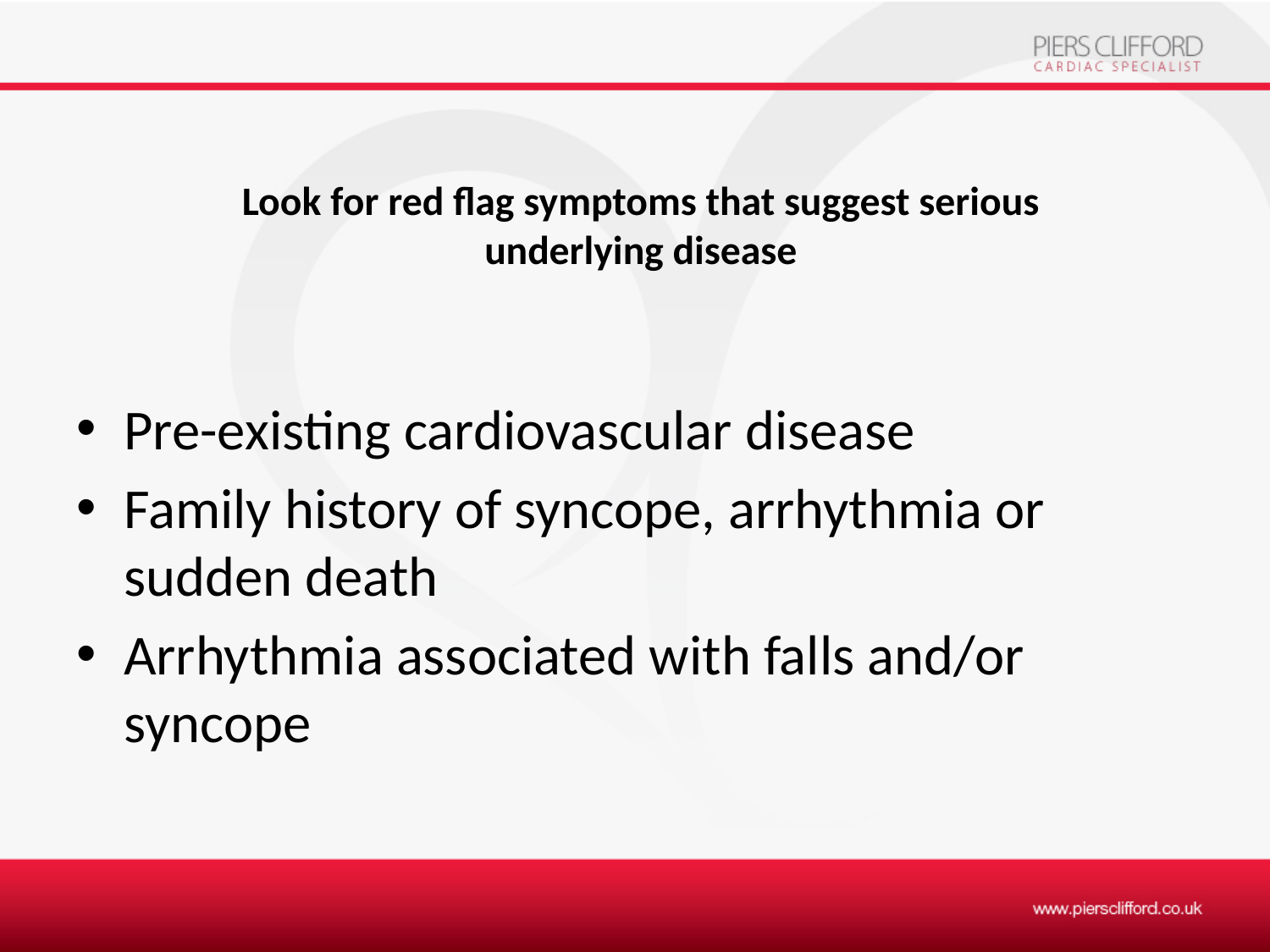

# Look for red flag symptoms that suggest serious underlying disease
Pre-existing cardiovascular disease
Family history of syncope, arrhythmia or sudden death
Arrhythmia associated with falls and/or syncope